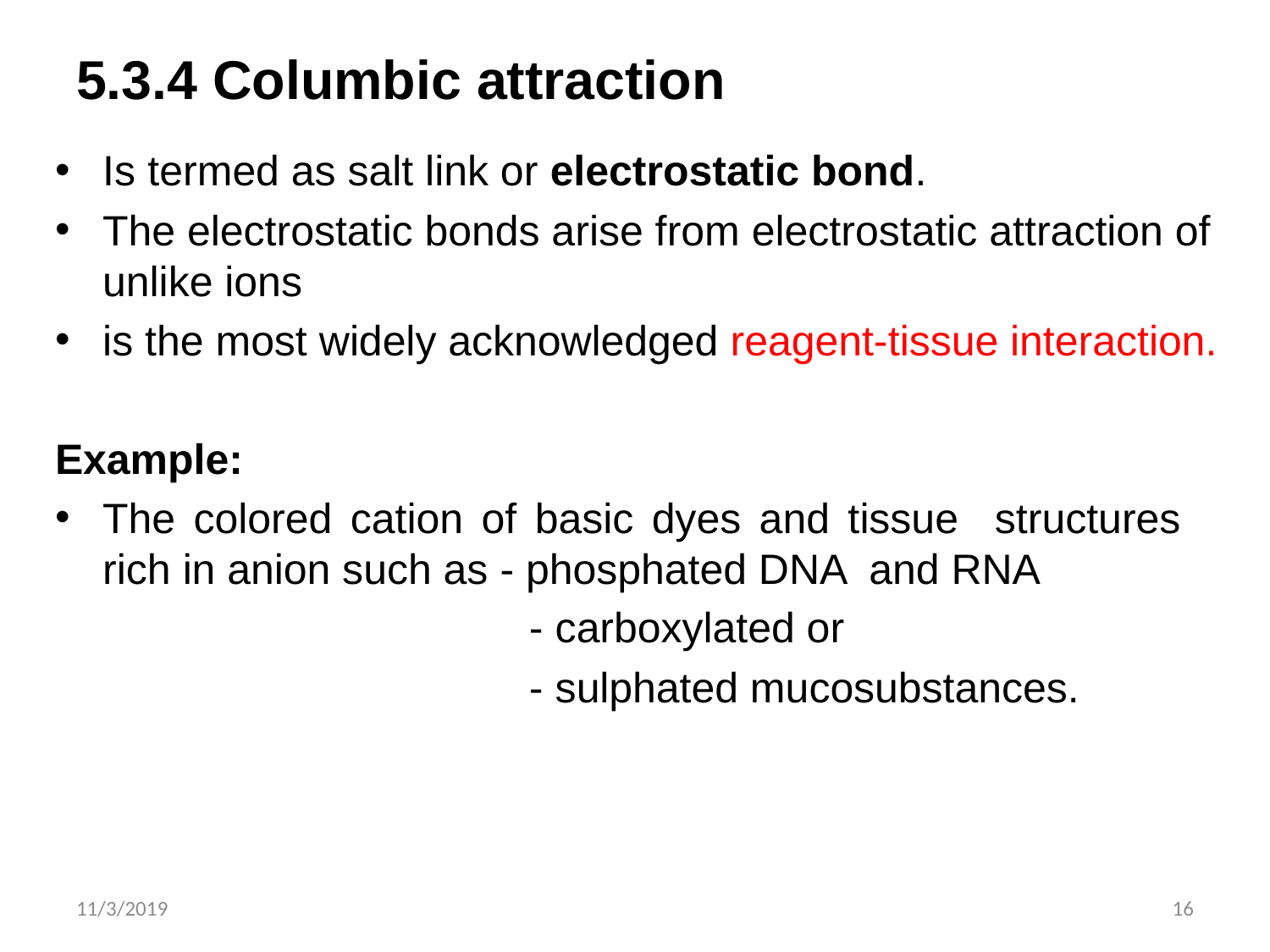

# 5.3.4 Columbic attraction
Is termed as salt link or electrostatic bond.
The electrostatic bonds arise from electrostatic attraction of unlike ions
is the most widely acknowledged reagent-tissue interaction.

Example:
The colored cation of basic dyes and tissue  structures    rich in anion such as - phosphated DNA  and RNA
                                        - carboxylated or
                                        - sulphated mucosubstances.

11/3/2019
16